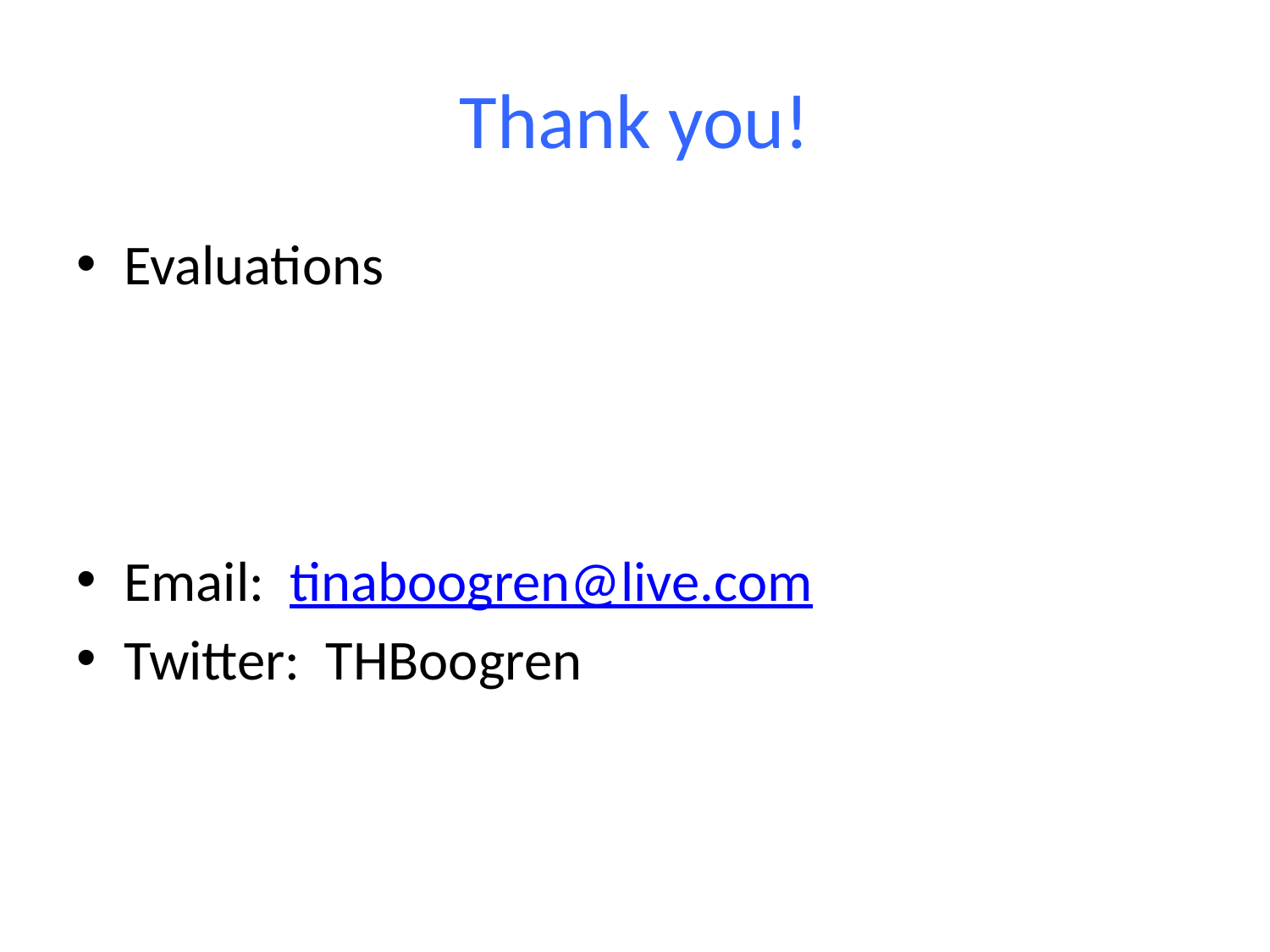

# Thank you!
Evaluations

Email:  tinaboogren@live.com
Twitter:  THBoogren